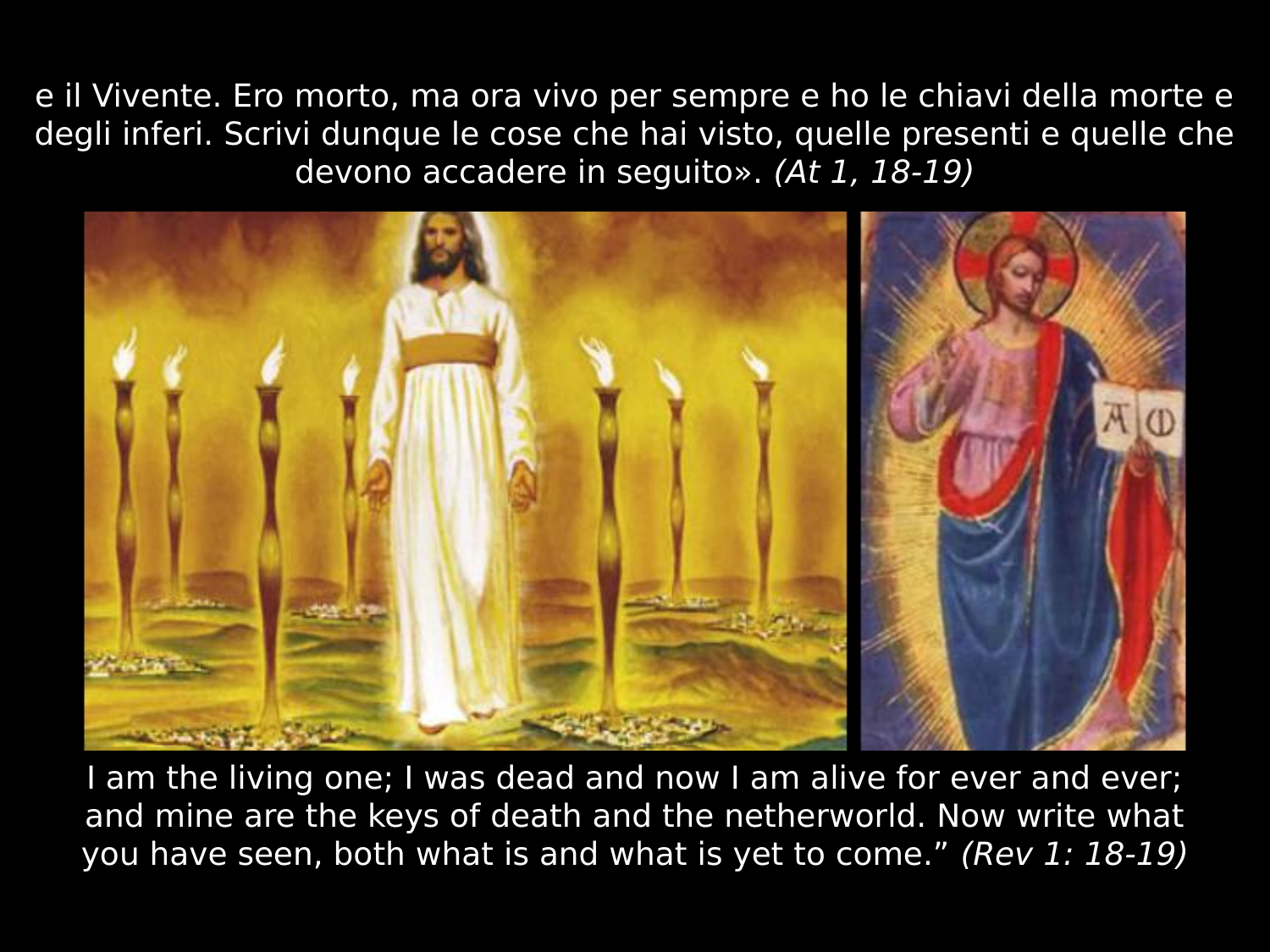

# e il Vivente. Ero morto, ma ora vivo per sempre e ho le chiavi della morte e degli inferi. Scrivi dunque le cose che hai visto, quelle presenti e quelle che devono accadere in seguito». (At 1, 18-19)
I am the living one; I was dead and now I am alive for ever and ever; and mine are the keys of death and the netherworld. Now write what you have seen, both what is and what is yet to come.” (Rev 1: 18-19)